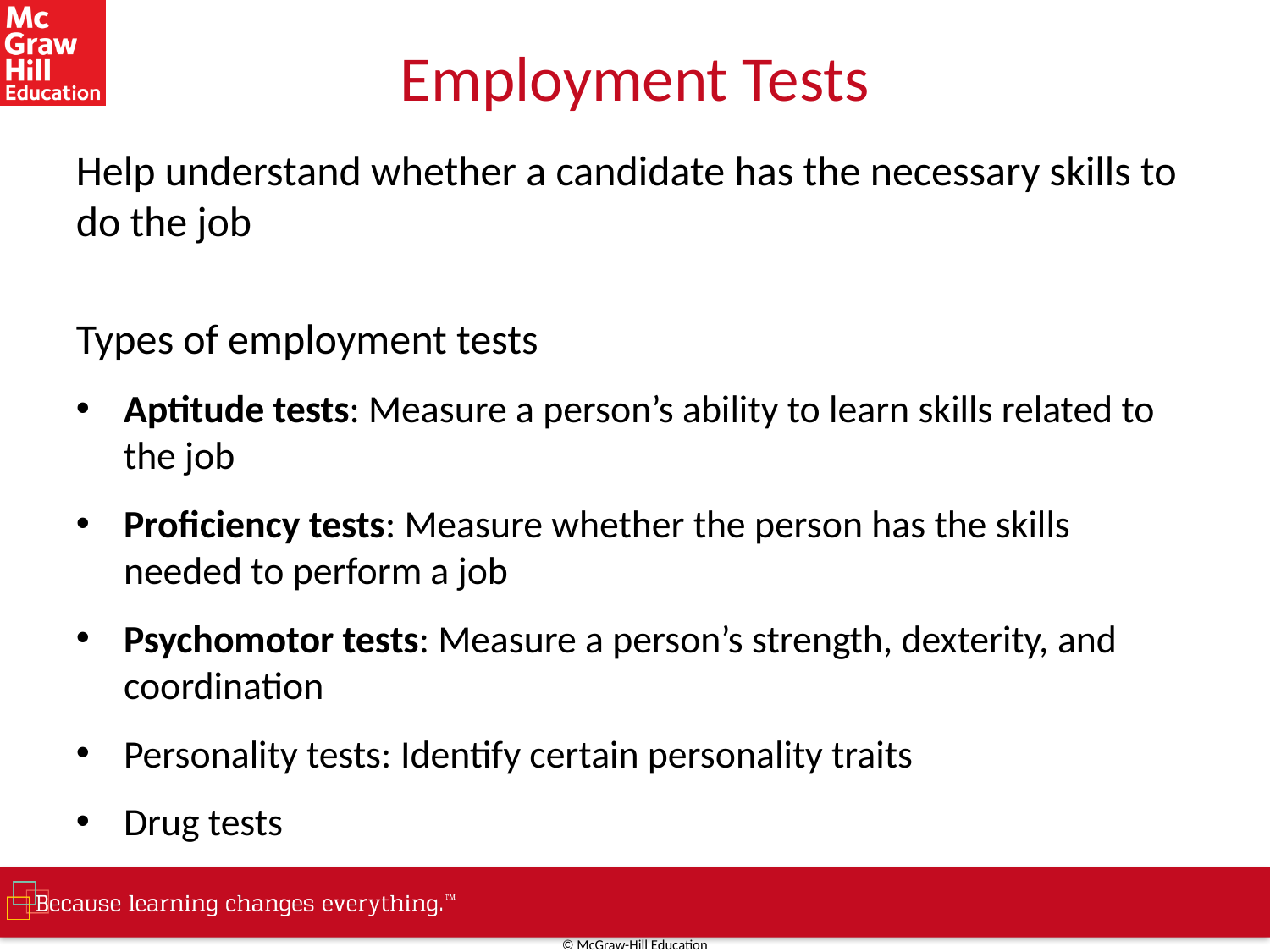

# Employment Tests
Help understand whether a candidate has the necessary skills to do the job

Types of employment tests
Aptitude tests: Measure a person’s ability to learn skills related to the job
Proficiency tests: Measure whether the person has the skills needed to perform a job
Psychomotor tests: Measure a person’s strength, dexterity, and coordination
Personality tests: Identify certain personality traits
Drug tests